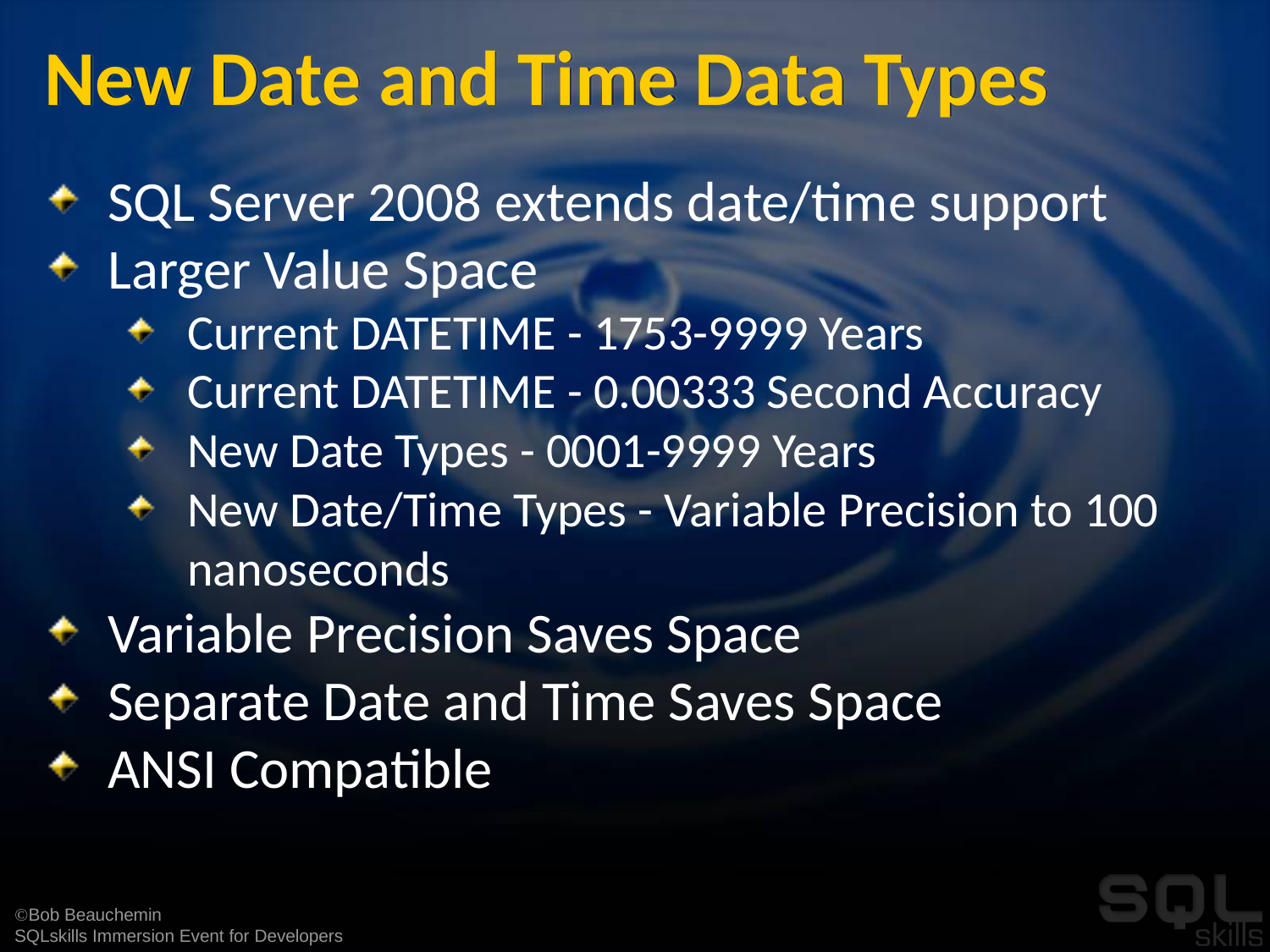

# New Date and Time Data Types
SQL Server 2008 extends date/time support
Larger Value Space
Current DATETIME - 1753-9999 Years
Current DATETIME - 0.00333 Second Accuracy
New Date Types - 0001-9999 Years
New Date/Time Types - Variable Precision to 100 nanoseconds
Variable Precision Saves Space
Separate Date and Time Saves Space
ANSI Compatible